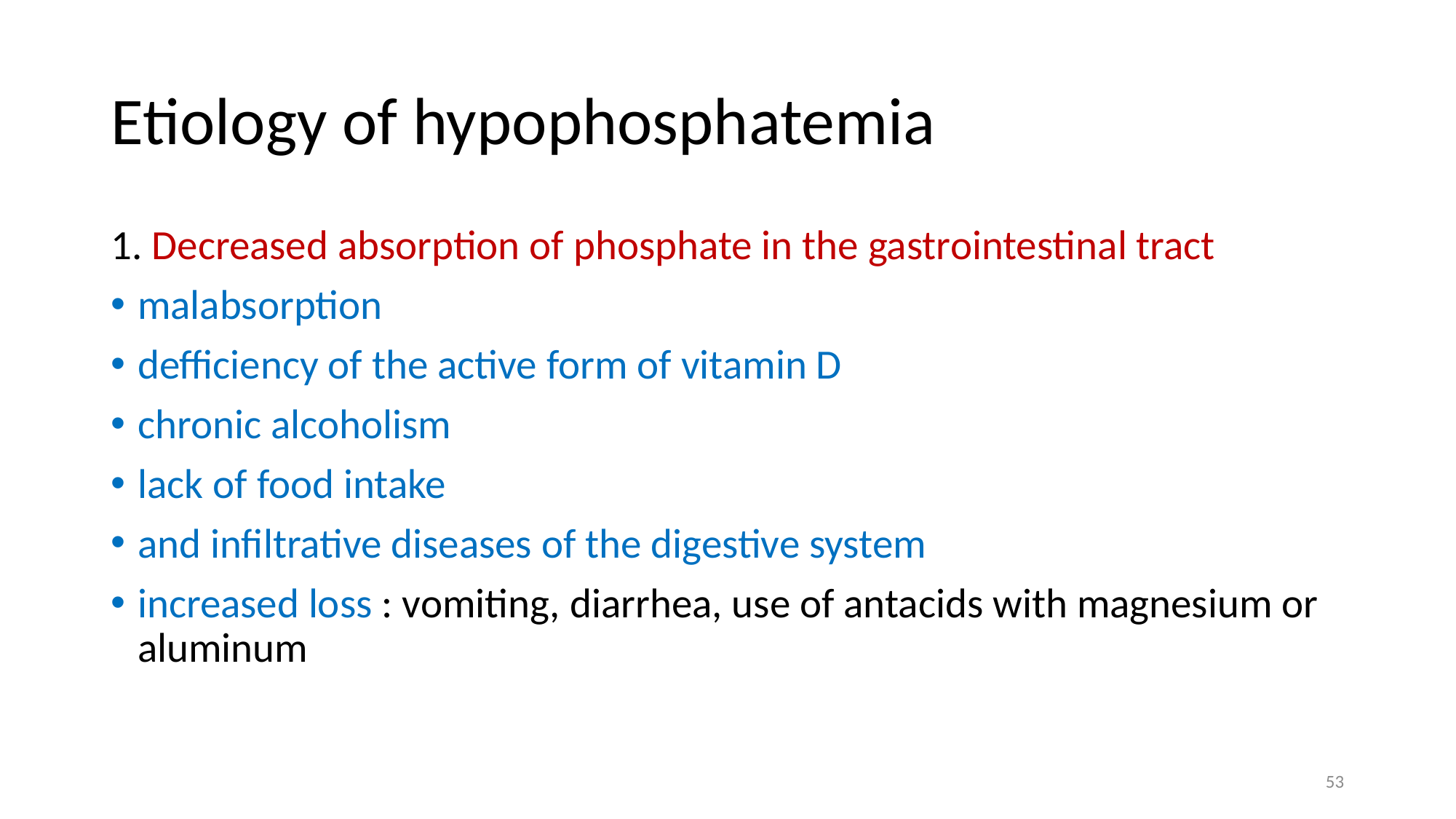

# Etiology of hypophosphatemia
1. Decreased absorption of phosphate in the gastrointestinal tract
malabsorption
defficiency of the active form of vitamin D
chronic alcoholism
lack of food intake
and infiltrative diseases of the digestive system
increased loss : vomiting, diarrhea, use of antacids with magnesium or aluminum

53